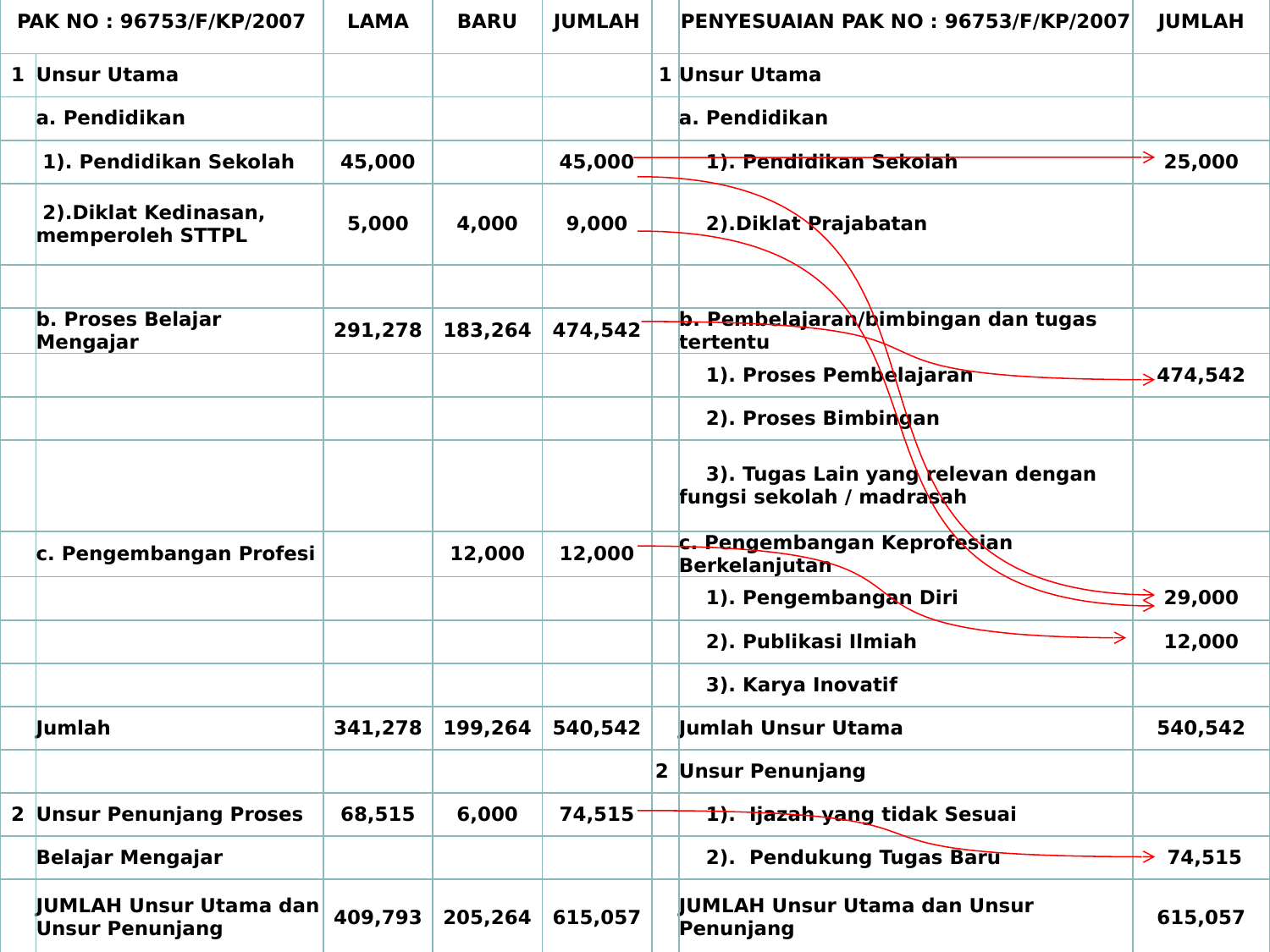

| PAK NO : 96753/F/KP/2007 |  | LAMA | BARU | JUMLAH |  | PENYESUAIAN PAK NO : 96753/F/KP/2007 | JUMLAH |
| --- | --- | --- | --- | --- | --- | --- | --- |
| 1 | Unsur Utama |  |  |  | 1 | Unsur Utama |  |
|  | a. Pendidikan |  |  |  |  | a. Pendidikan |  |
|  | 1). Pendidikan Sekolah | 45,000 |  | 45,000 |  | 1). Pendidikan Sekolah | 25,000 |
|  | 2).Diklat Kedinasan, memperoleh STTPL | 5,000 | 4,000 | 9,000 |  | 2).Diklat Prajabatan |  |
|  |  |  |  |  |  |  |  |
|  | b. Proses Belajar Mengajar | 291,278 | 183,264 | 474,542 |  | b. Pembelajaran/bimbingan dan tugas tertentu |  |
|  |  |  |  |  |  | 1). Proses Pembelajaran | 474,542 |
|  |  |  |  |  |  | 2). Proses Bimbingan |  |
|  |  |  |  |  |  | 3). Tugas Lain yang relevan dengan fungsi sekolah / madrasah |  |
|  | c. Pengembangan Profesi |  | 12,000 | 12,000 |  | c. Pengembangan Keprofesian Berkelanjutan |  |
|  |  |  |  |  |  | 1). Pengembangan Diri | 29,000 |
|  |  |  |  |  |  | 2). Publikasi Ilmiah | 12,000 |
|  |  |  |  |  |  | 3). Karya Inovatif |  |
|  | Jumlah | 341,278 | 199,264 | 540,542 |  | Jumlah Unsur Utama | 540,542 |
|  |  |  |  |  | 2 | Unsur Penunjang |  |
| 2 | Unsur Penunjang Proses | 68,515 | 6,000 | 74,515 |  | 1). Ijazah yang tidak Sesuai |  |
|  | Belajar Mengajar |  |  |  |  | 2). Pendukung Tugas Baru | 74,515 |
|  | JUMLAH Unsur Utama dan Unsur Penunjang | 409,793 | 205,264 | 615,057 |  | JUMLAH Unsur Utama dan Unsur Penunjang | 615,057 |